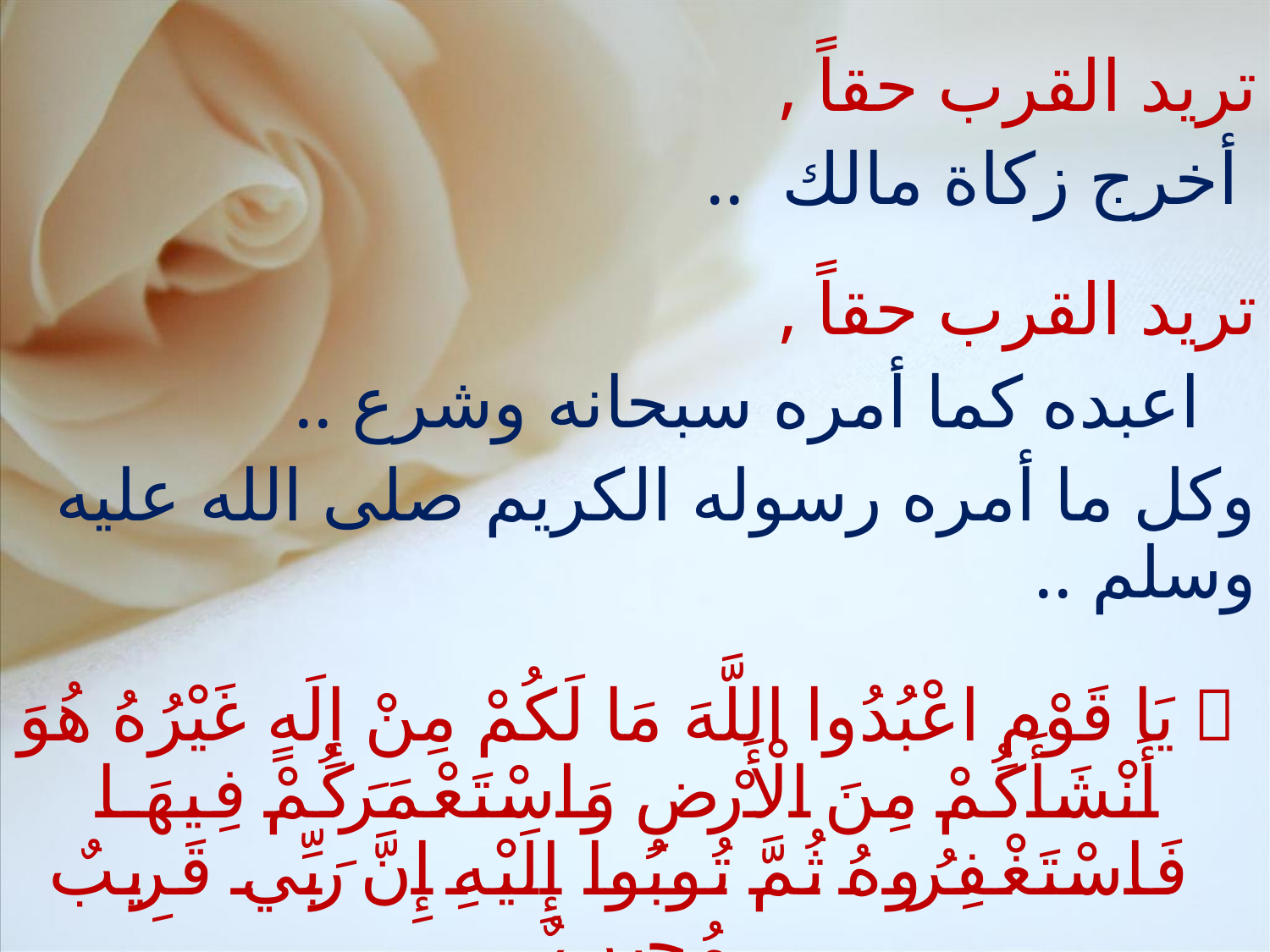

تريد القرب حقاً ,
 أخرج زكاة مالك  ..

تريد القرب حقاً ,
   اعبده كما أمره سبحانه وشرع ..
وكل ما أمره رسوله الكريم صلى الله عليه وسلم ..

﴿ يَا قَوْمِ اعْبُدُوا اللَّهَ مَا لَكُمْ مِنْ إِلَهٍ غَيْرُهُ هُوَ أَنْشَأَكُمْ مِنَ الْأَرْضِ وَاسْتَعْمَرَكُمْ فِيهَا فَاسْتَغْفِرُوهُ ثُمَّ تُوبُوا إِلَيْهِ إِنَّ رَبِّي قَرِيبٌ مُجِيبٌ ﴾